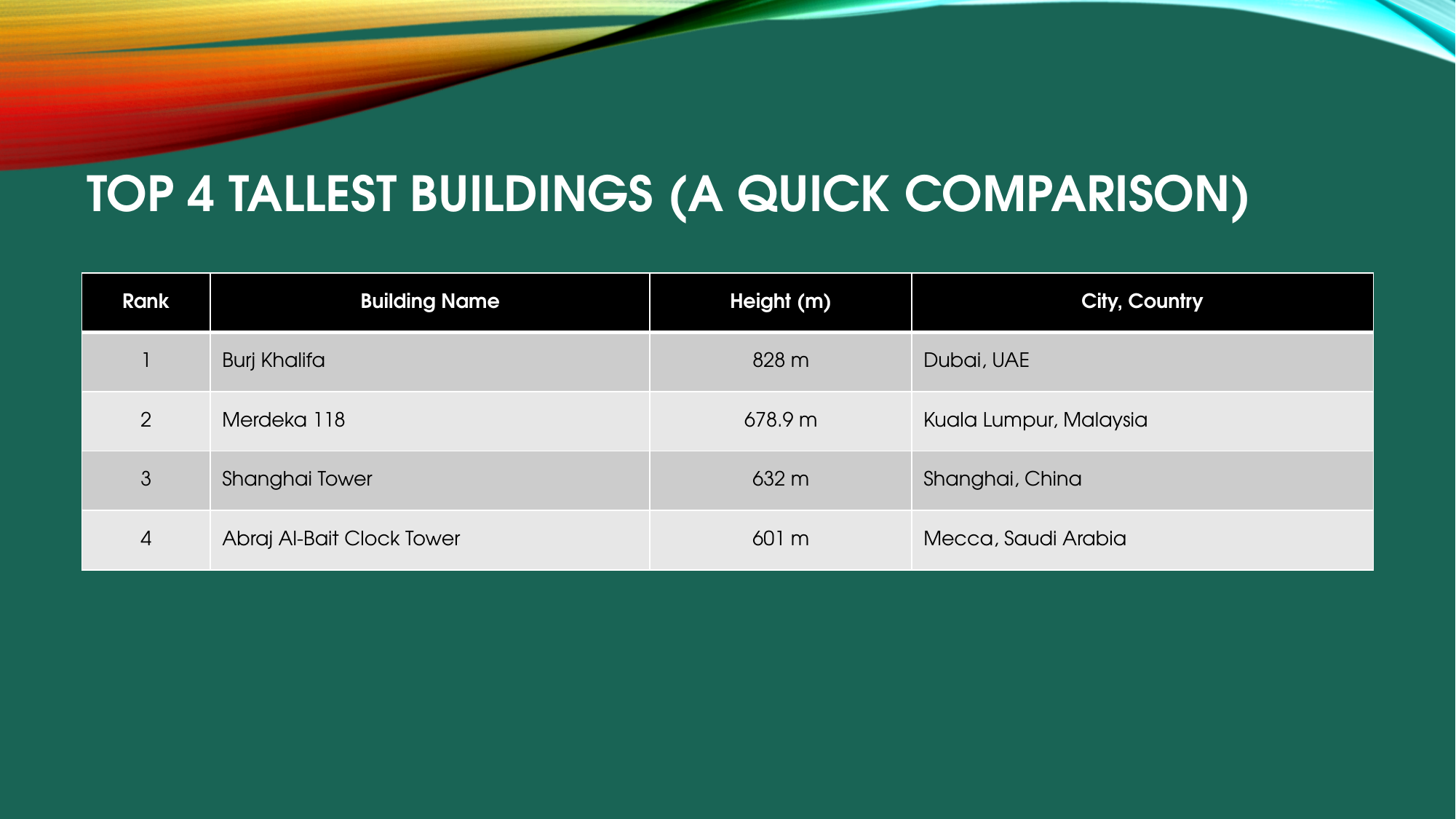

# Top 4 Tallest Buildings (A Quick Comparison)
| Rank | Building Name | Height (m) | City, Country |
| --- | --- | --- | --- |
| 1 | Burj Khalifa | 828 m | Dubai, UAE |
| 2 | Merdeka 118 | 678.9 m | Kuala Lumpur, Malaysia |
| 3 | Shanghai Tower | 632 m | Shanghai, China |
| 4 | Abraj Al-Bait Clock Tower | 601 m | Mecca, Saudi Arabia |